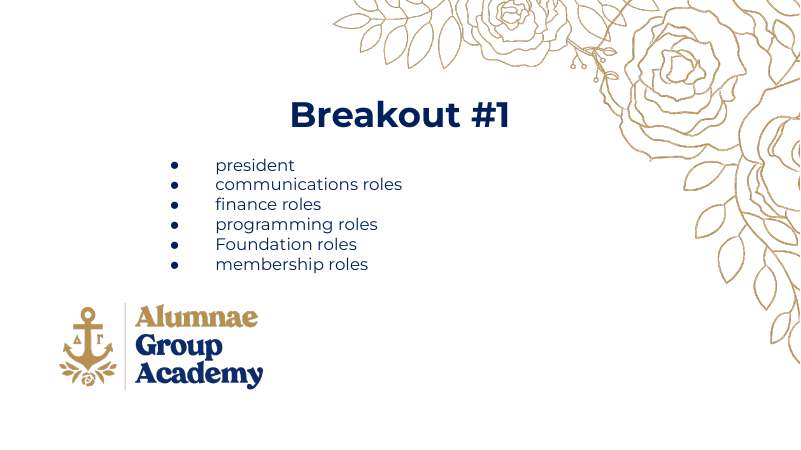

Breakout #1

president
communications roles
finance roles
programming roles
Foundation roles
membership roles